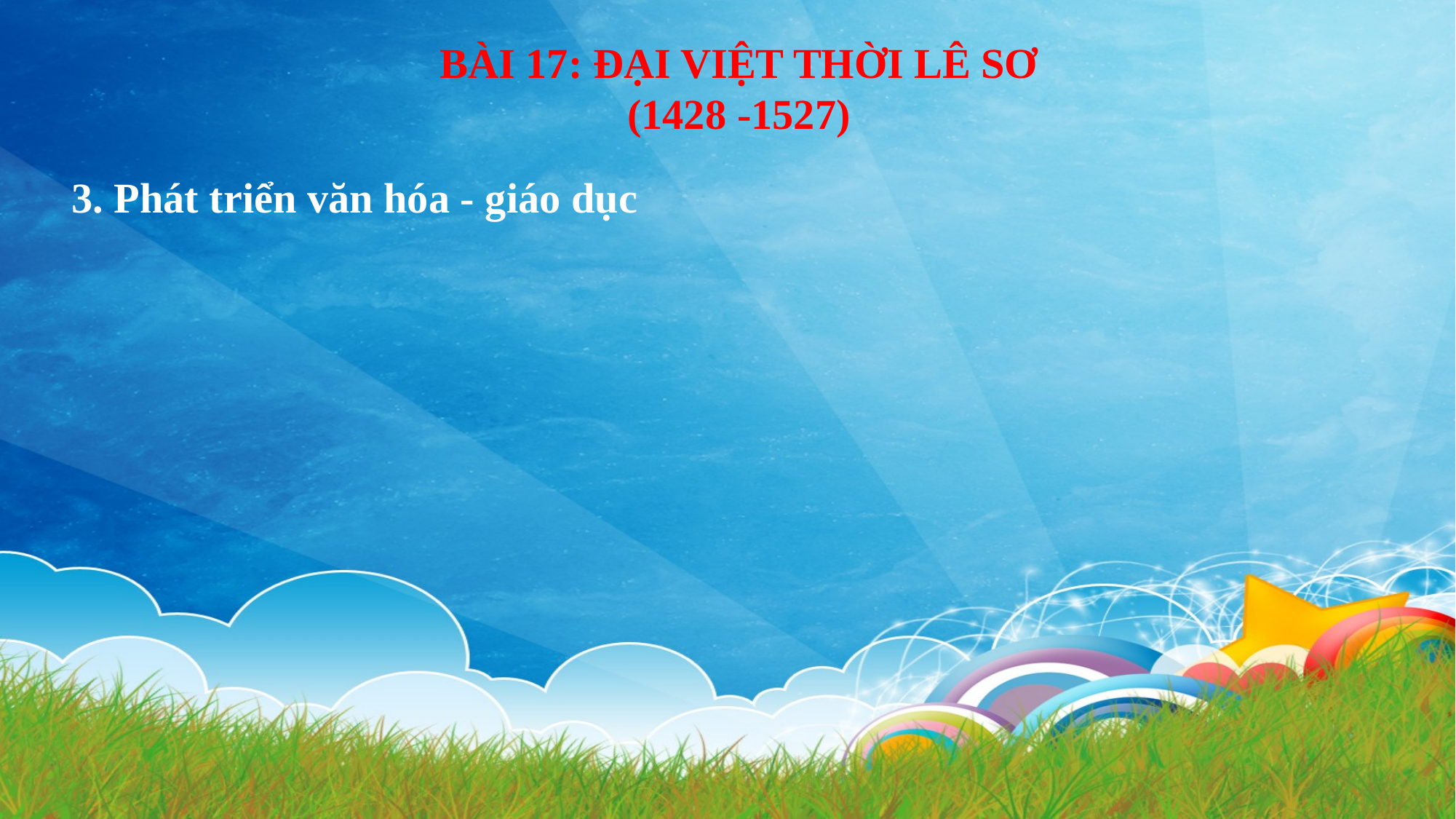

BÀI 17: ĐẠI VIỆT THỜI LÊ SƠ
(1428 -1527)
3. Phát triển văn hóa - giáo dục